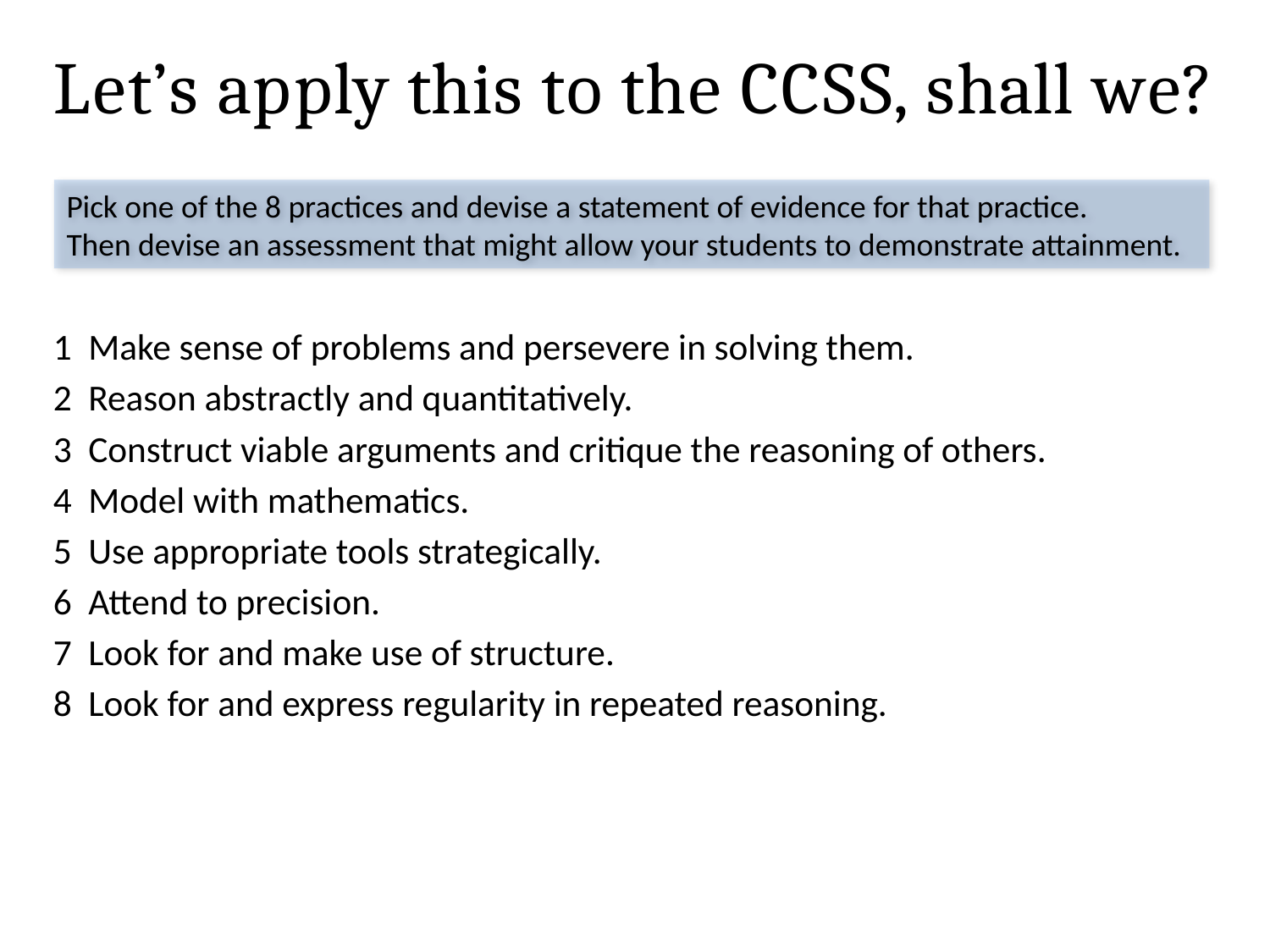

# Let’s apply this to the CCSS, shall we?
Pick one of the 8 practices and devise a statement of evidence for that practice.
Then devise an assessment that might allow your students to demonstrate attainment.
1  Make sense of problems and persevere in solving them.
2  Reason abstractly and quantitatively.
3  Construct viable arguments and critique the reasoning of others.
4  Model with mathematics.
5  Use appropriate tools strategically.
6  Attend to precision.
7  Look for and make use of structure.
8  Look for and express regularity in repeated reasoning.